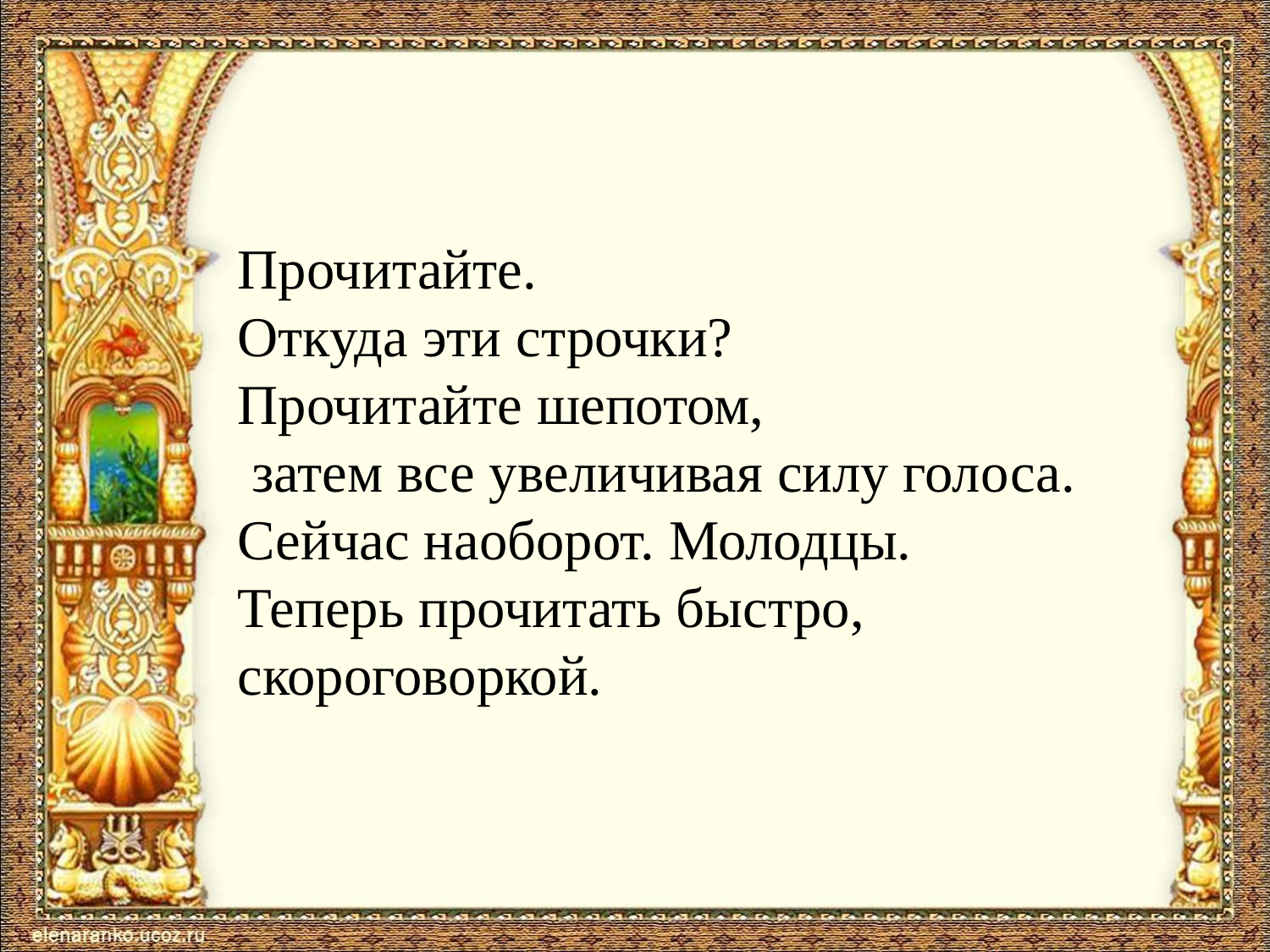

#
Прочитайте.
Откуда эти строчки?
Прочитайте шепотом,
 затем все увеличивая силу голоса.
Сейчас наоборот. Молодцы.
Теперь прочитать быстро, скороговоркой.